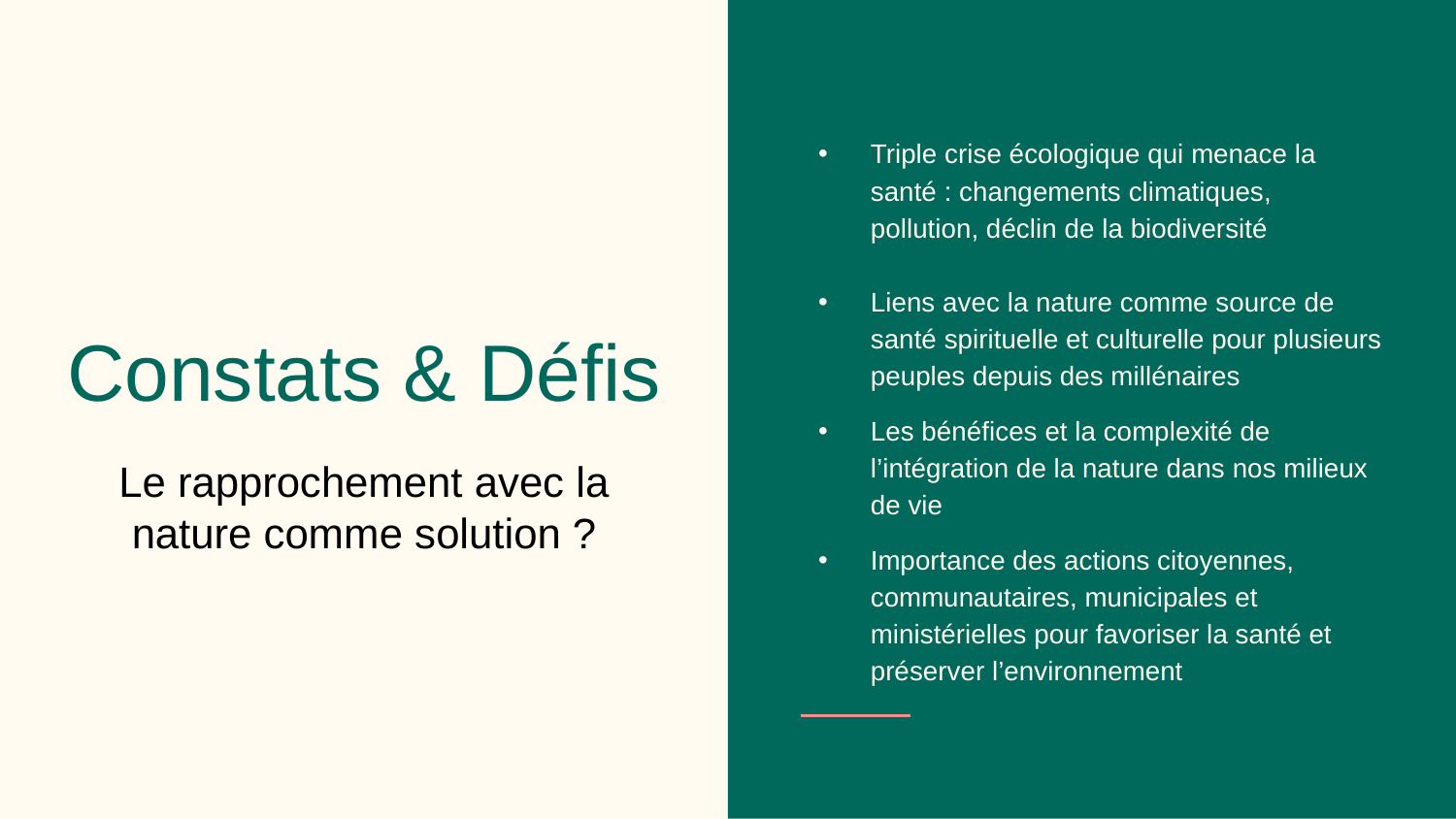

Triple crise écologique qui menace la santé : changements climatiques, pollution, déclin de la biodiversité

Liens avec la nature comme source de santé spirituelle et culturelle pour plusieurs peuples depuis des millénaires
Les bénéfices et la complexité de l’intégration de la nature dans nos milieux de vie
Importance des actions citoyennes, communautaires, municipales et ministérielles pour favoriser la santé et préserver l’environnement
# Constats & Défis
Le rapprochement avec la nature comme solution ?